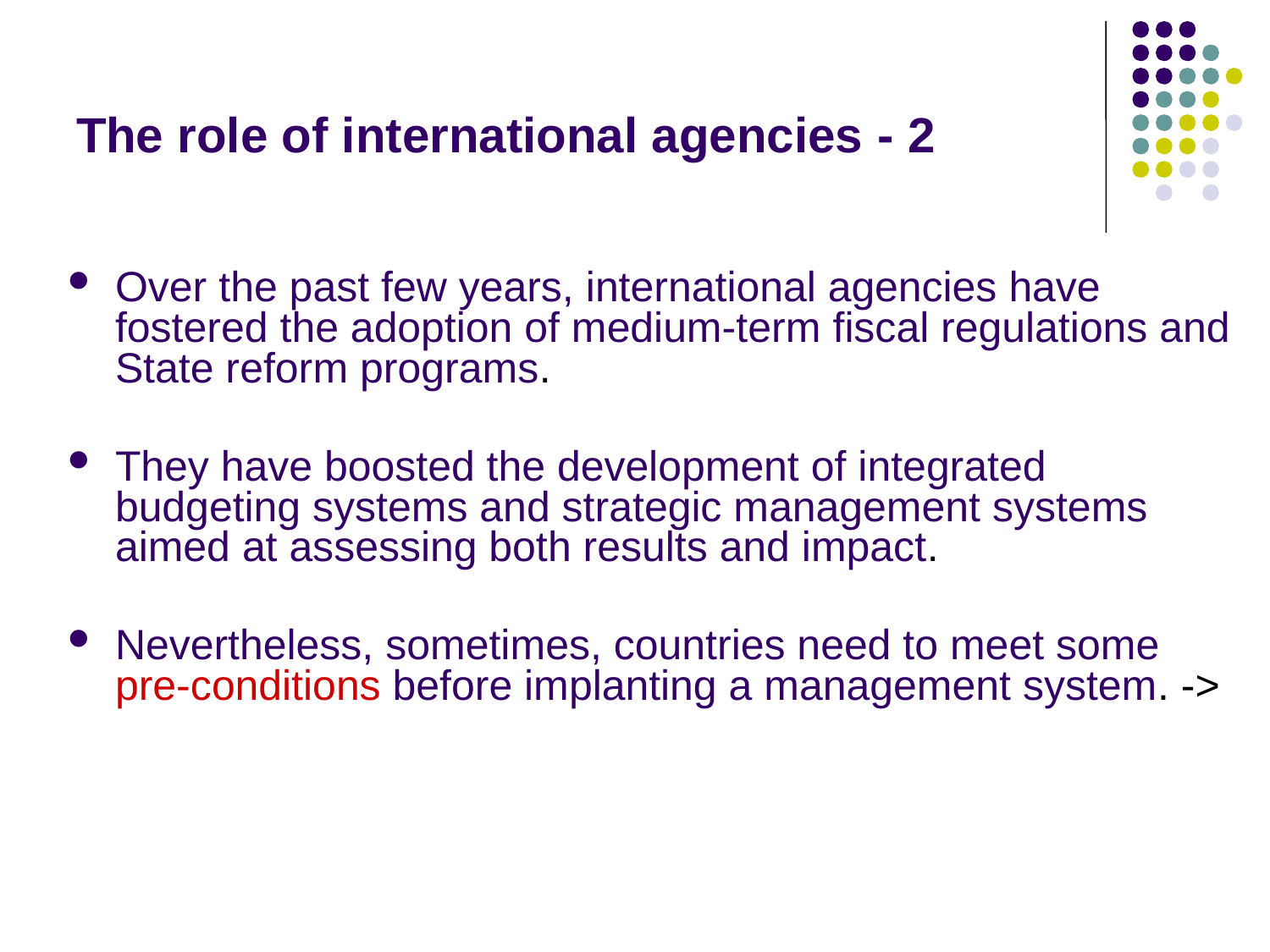

# The role of international agencies - 2

Over the past few years, international agencies have fostered the adoption of medium-term fiscal regulations and State reform programs.

They have boosted the development of integrated budgeting systems and strategic management systems aimed at assessing both results and impact.

Nevertheless, sometimes, countries need to meet some pre-conditions before implanting a management system. ->